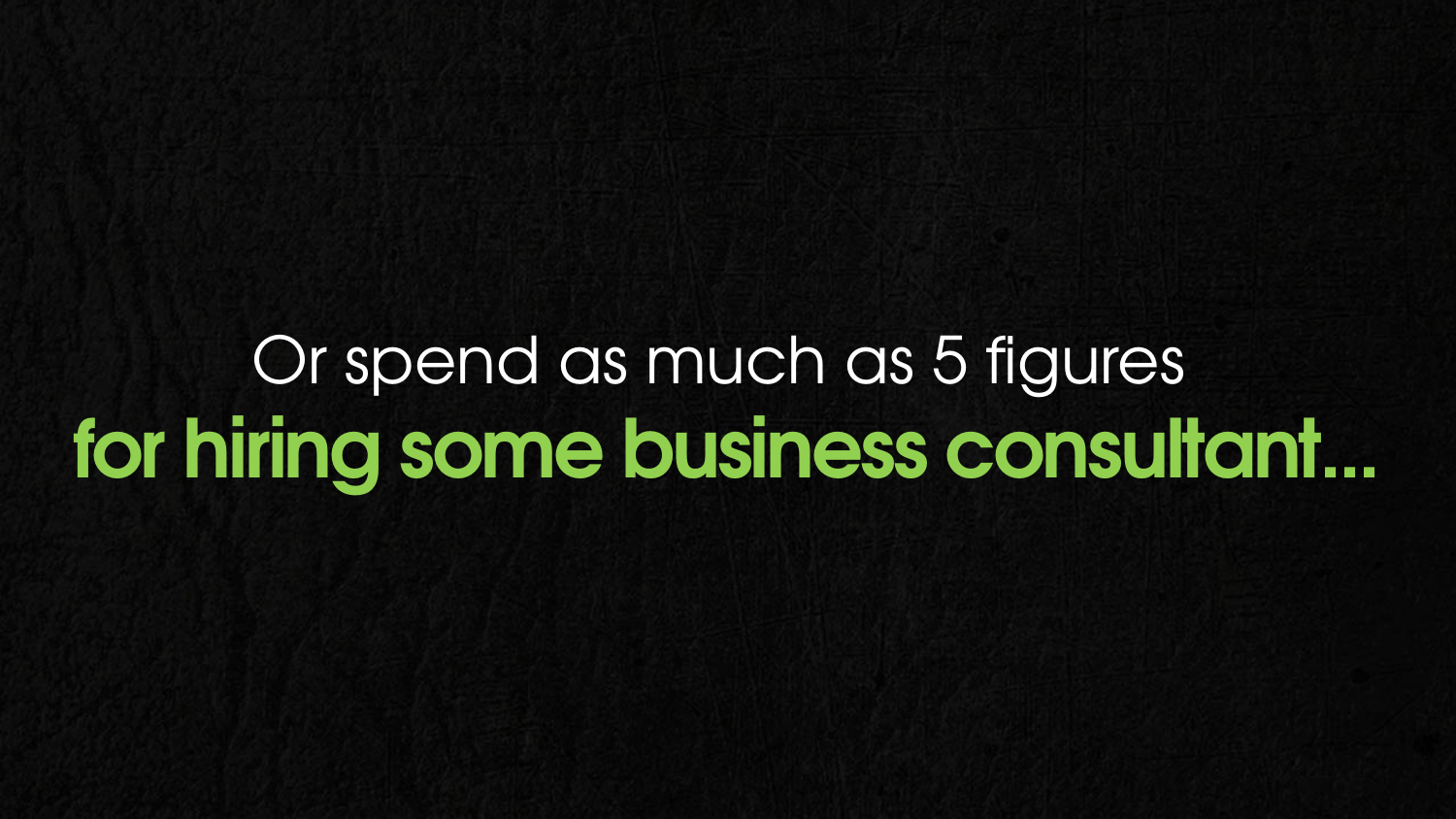

Or spend as much as 5 figures
for hiring some business consultant...